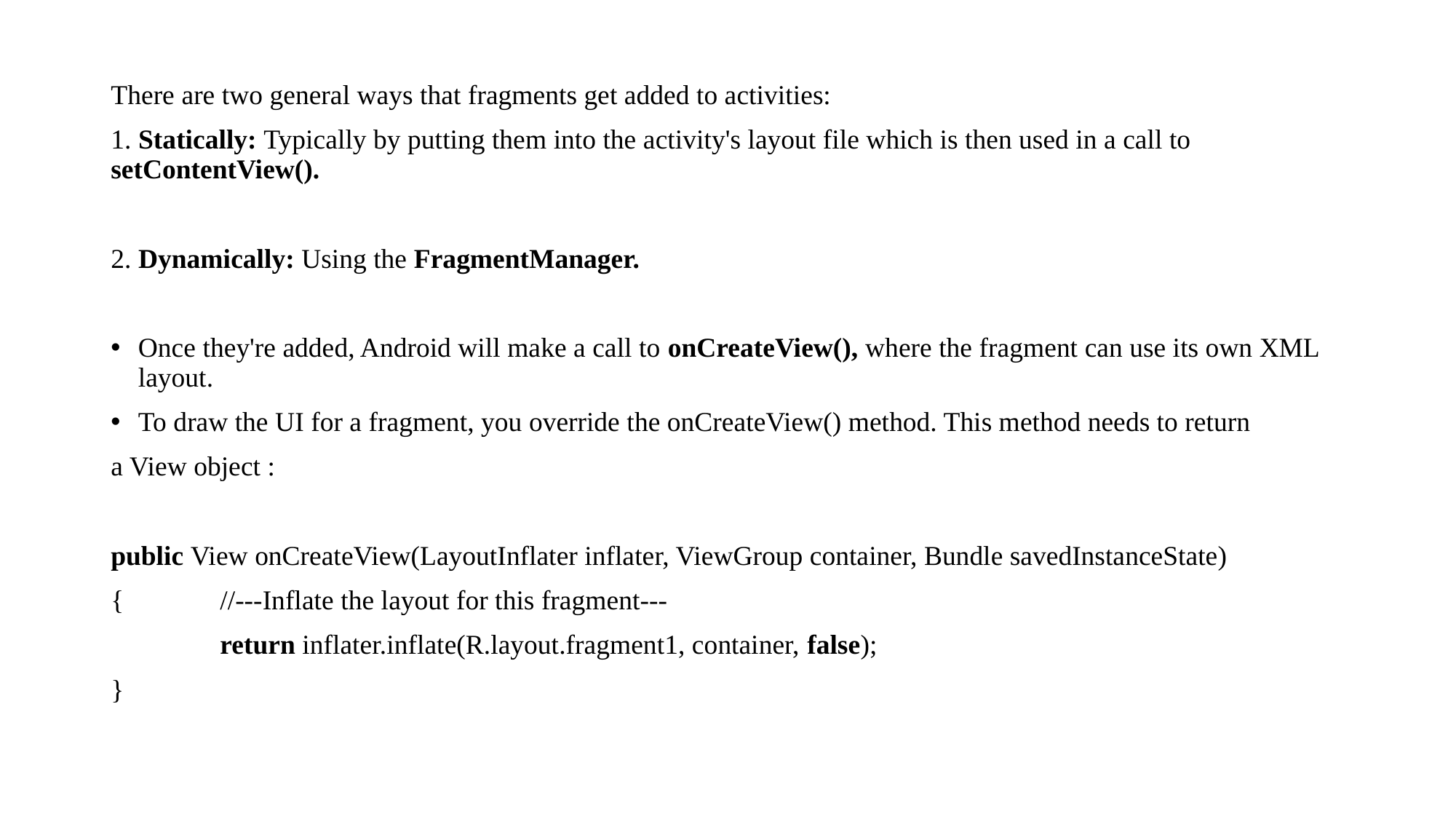

There are two general ways that fragments get added to activities:
1. Statically: Typically by putting them into the activity's layout file which is then used in a call to setContentView().

2. Dynamically: Using the FragmentManager.

Once they're added, Android will make a call to onCreateView(), where the fragment can use its own XML layout.
To draw the UI for a fragment, you override the onCreateView() method. This method needs to return
a View object :

public View onCreateView(LayoutInflater inflater, ViewGroup container, Bundle savedInstanceState)
{	//---Inflate the layout for this fragment---
	return inflater.inflate(R.layout.fragment1, container, false);
}